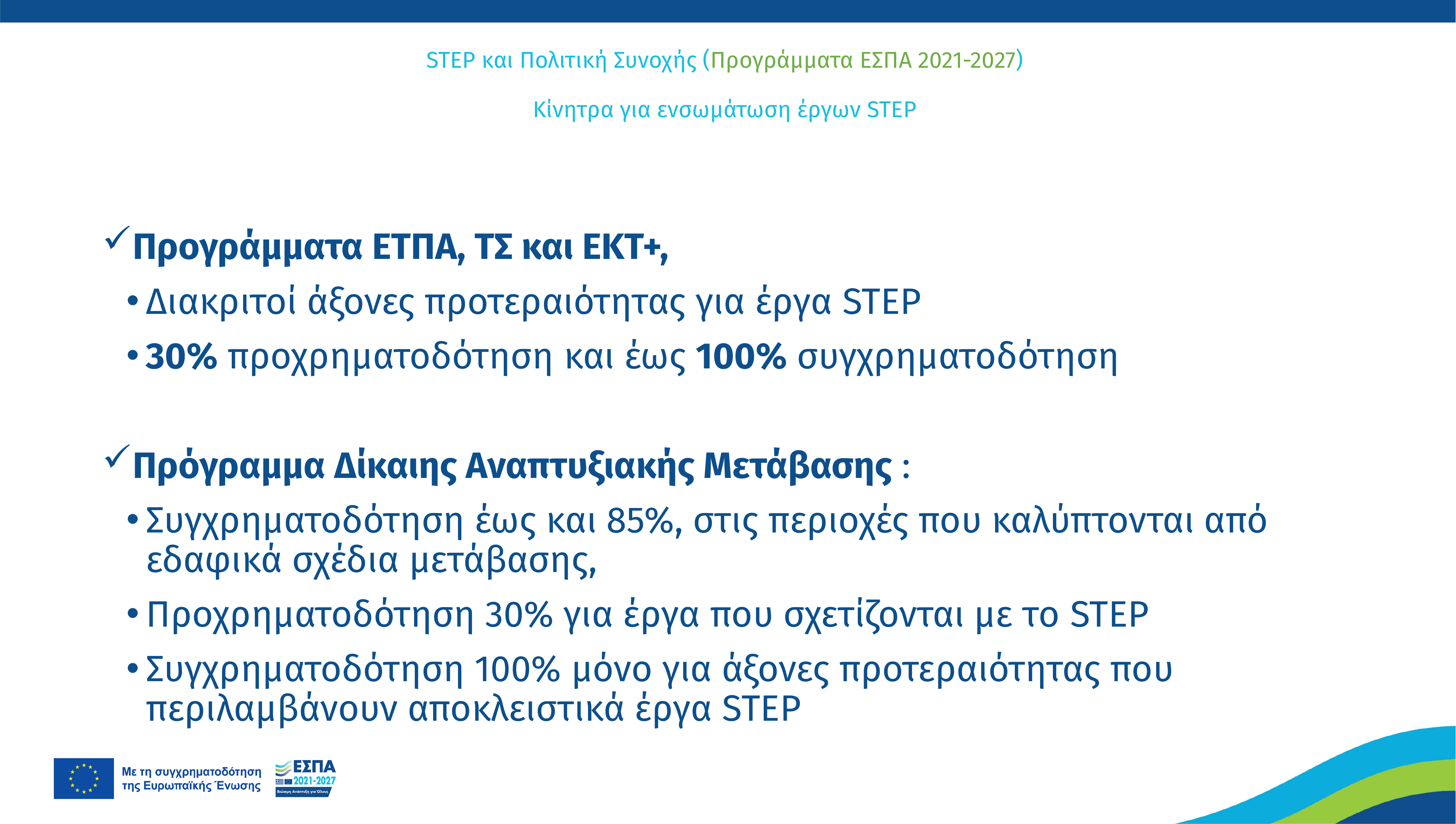

# STEP και Πολιτική Συνοχής (Προγράμματα ΕΣΠΑ 2021-2027) Κίνητρα για ενσωμάτωση έργων STEP

Προγράμματα ΕΤΠΑ, ΤΣ και ΕΚΤ+,
Διακριτοί άξονες προτεραιότητας για έργα STEP
30% προχρηματοδότηση και έως 100% συγχρηματοδότηση

Πρόγραμμα Δίκαιης Αναπτυξιακής Μετάβασης :
Συγχρηματοδότηση έως και 85%, στις περιοχές που καλύπτονται από εδαφικά σχέδια μετάβασης,
Προχρηματοδότηση 30% για έργα που σχετίζονται με το STEP
Συγχρηματοδότηση 100% μόνο για άξονες προτεραιότητας που περιλαμβάνουν αποκλειστικά έργα STEP